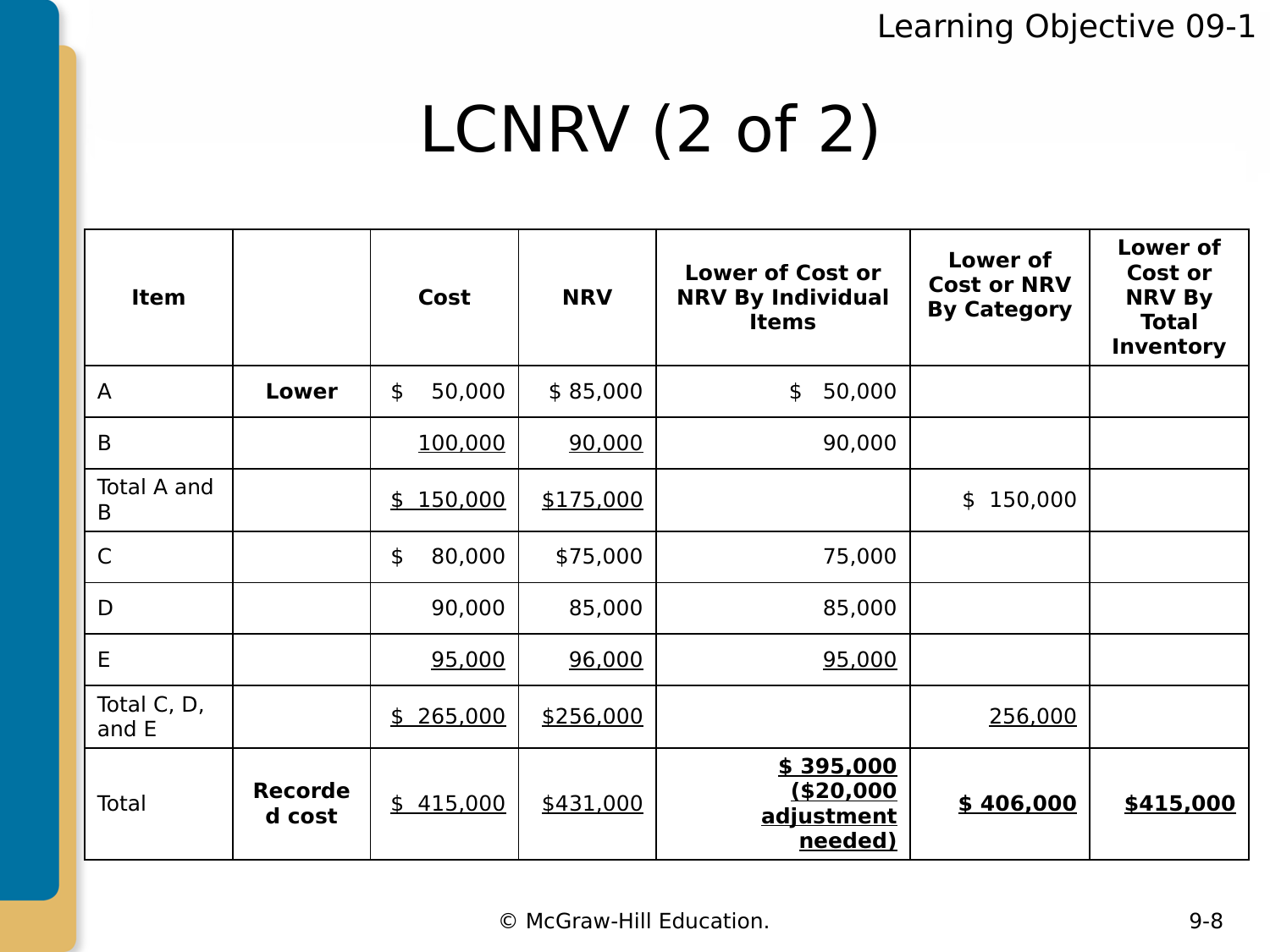

Learning Objective 09-1
# LCNRV (2 of 2)
| Item |  | Cost | NRV | Lower of Cost or NRV By Individual Items | Lower of Cost or NRV By Category | Lower of Cost or NRV By Total Inventory |
| --- | --- | --- | --- | --- | --- | --- |
| A | Lower | $ 50,000 | $ 85,000 | $ 50,000 |  |  |
| B |  | 100,000 | 90,000 | 90,000 |  |  |
| Total A and B |  | $ 150,000 | $175,000 |  | $ 150,000 |  |
| C |  | $ 80,000 | $75,000 | 75,000 |  |  |
| D |  | 90,000 | 85,000 | 85,000 |  |  |
| E |  | 95,000 | 96,000 | 95,000 |  |  |
| Total C, D, and E |  | $ 265,000 | $256,000 |  | 256,000 |  |
| Total | Recorded cost | $ 415,000 | $431,000 | $ 395,000 ($20,000 adjustment needed) | $ 406,000 | $415,000 |